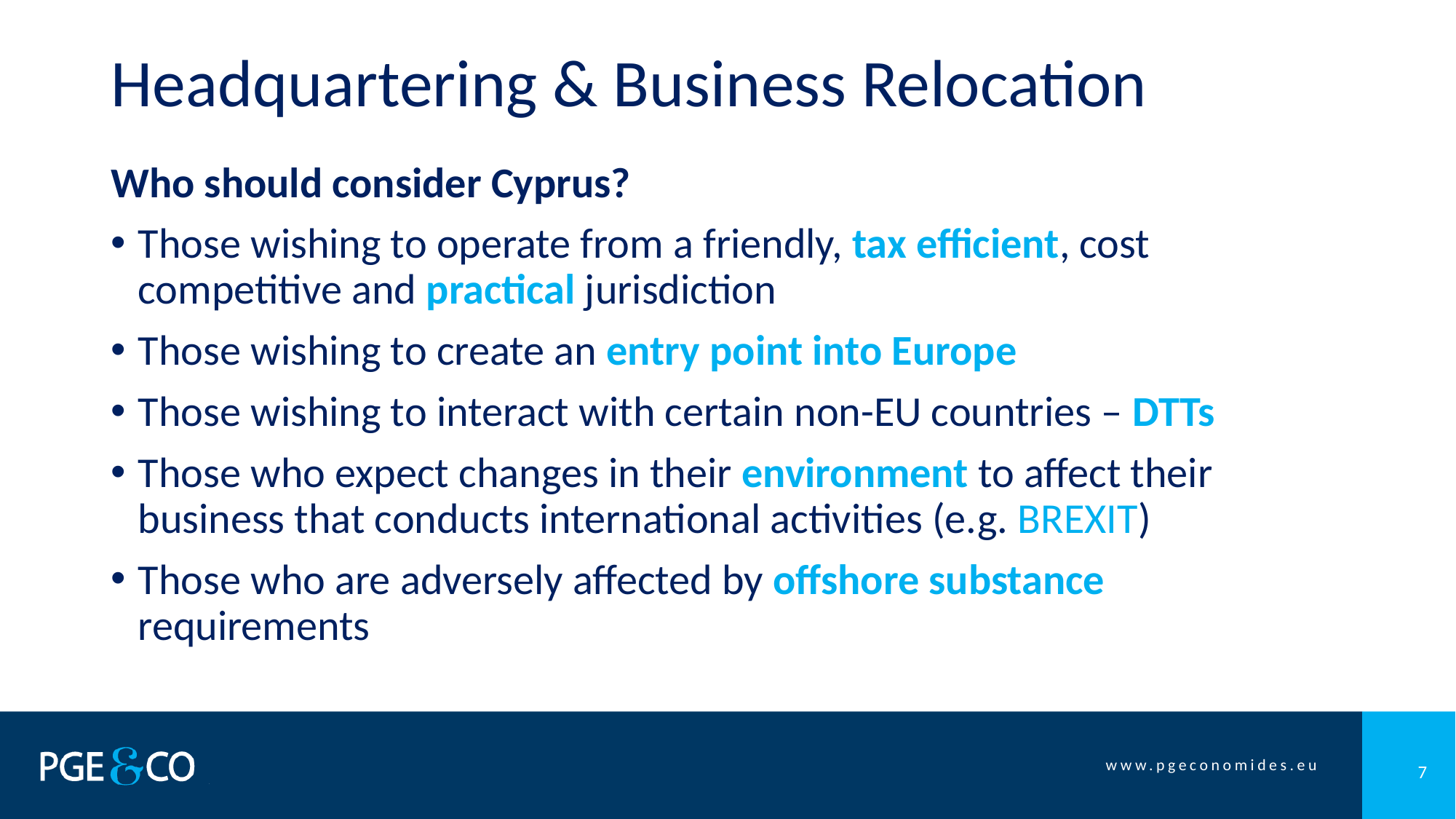

# Headquartering & Business Relocation
Who should consider Cyprus?
Those wishing to operate from a friendly, tax efficient, cost competitive and practical jurisdiction
Those wishing to create an entry point into Europe
Those wishing to interact with certain non-EU countries – DTTs
Those who expect changes in their environment to affect their business that conducts international activities (e.g. BREXIT)
Those who are adversely affected by offshore substance requirements

7